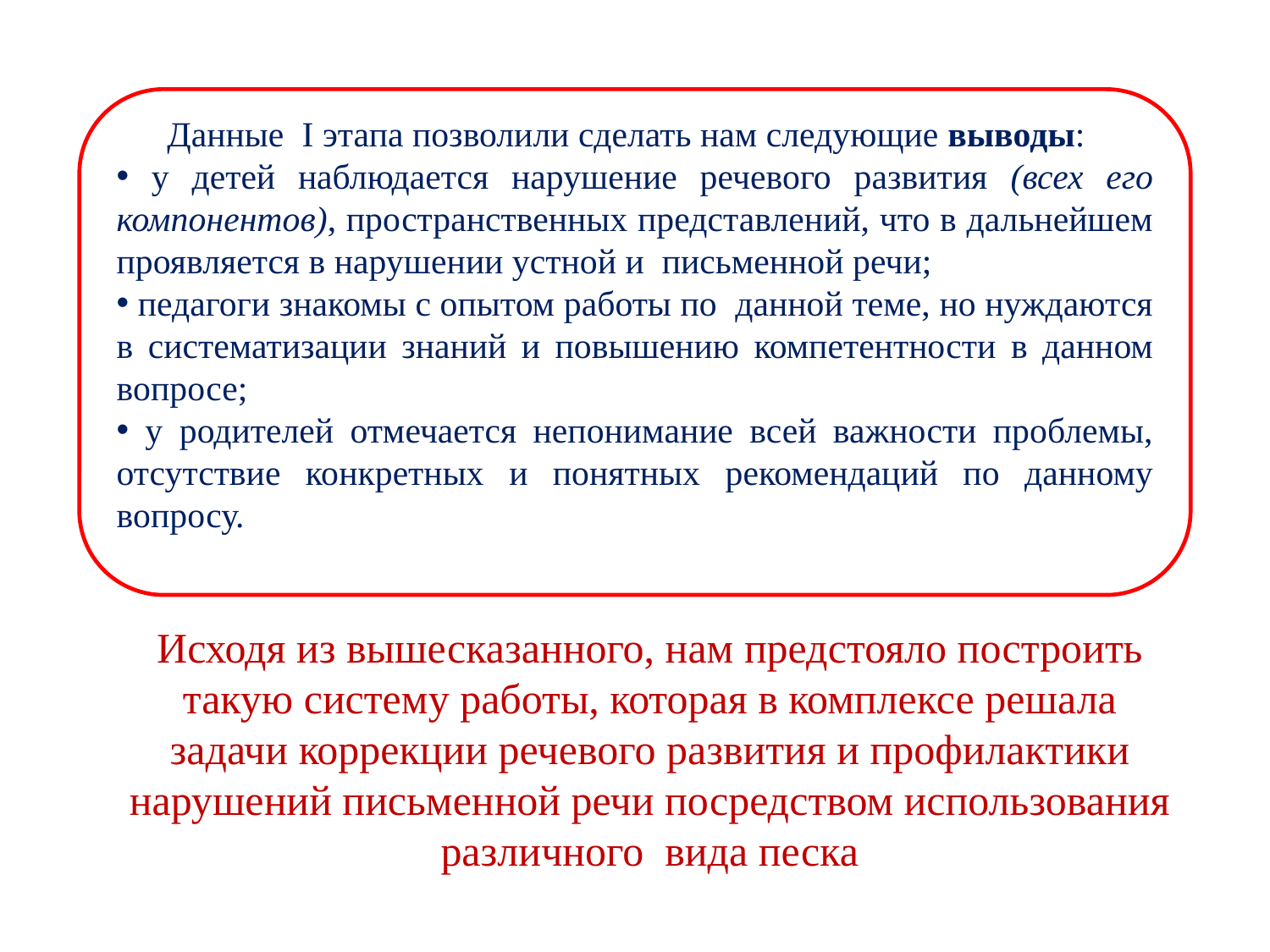

Данные  I этапа позволили сделать нам следующие выводы:
 у детей наблюдается нарушение речевого развития (всех его компонентов), пространственных представлений, что в дальнейшем проявляется в нарушении устной и  письменной речи;
 педагоги знакомы с опытом работы по  данной теме, но нуждаются в систематизации знаний и повышению компетентности в данном вопросе;
 у родителей отмечается непонимание всей важности проблемы, отсутствие конкретных и понятных рекомендаций по данному вопросу.

Исходя из вышесказанного, нам предстояло построить такую систему работы, которая в комплексе решала задачи коррекции речевого развития и профилактики нарушений письменной речи посредством использования различного  вида песка